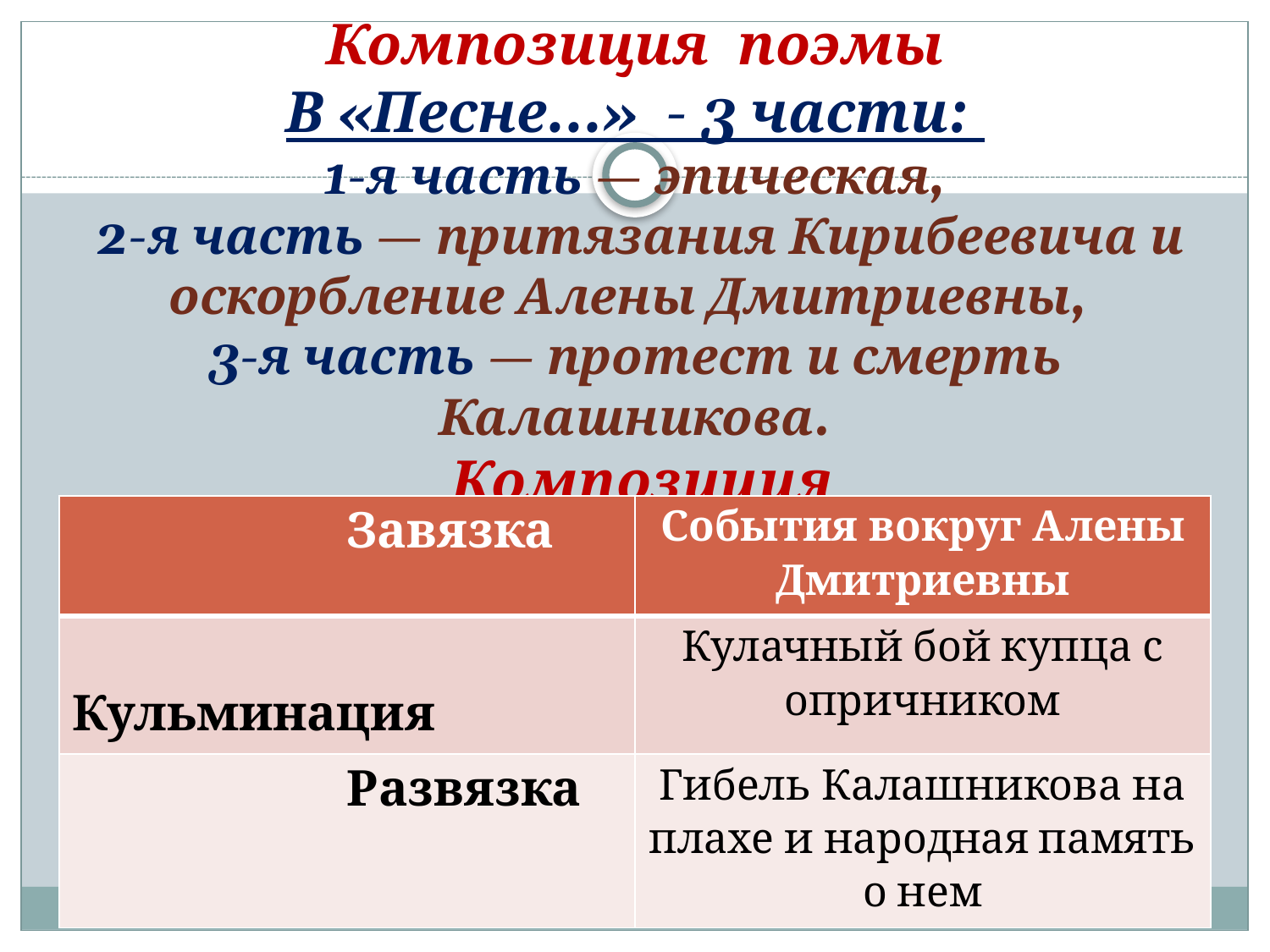

# Композиция  поэмы В «Песне...»  - 3 части: 1-я часть — эпическая, 2-я часть — притязания Кирибеевича и оскорбление Алены Дмитриевны, 3-я часть — протест и смерть Калашникова. Композиция
| Завязка | События вокруг Алены Дмитриевны |
| --- | --- |
| Кульминация | Кулачный бой купца с опричником |
| Развязка | Гибель Калашникова на плахе и народная память о нем |